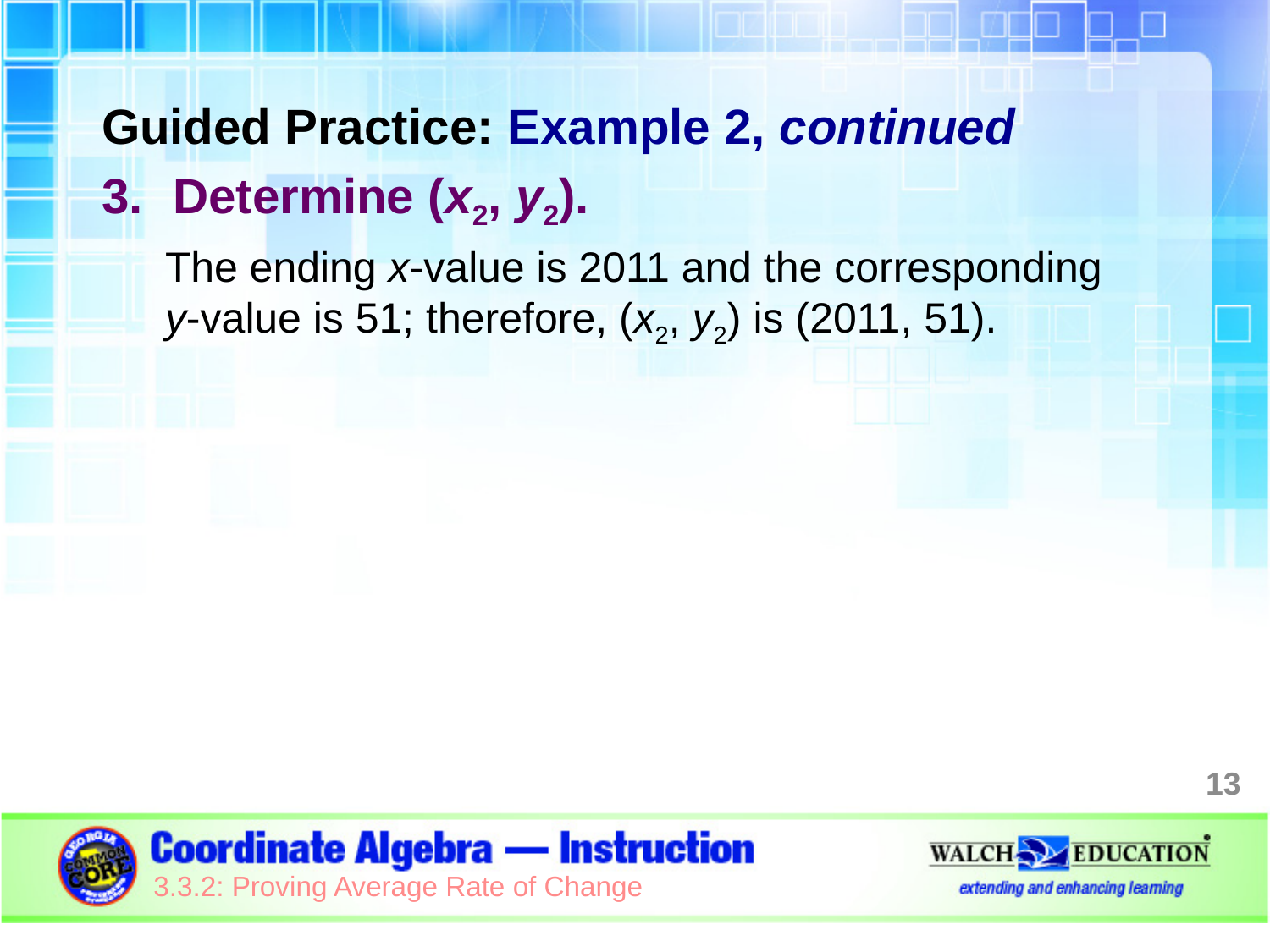

Guided Practice: Example 2, continued
Determine (x2, y2).
The ending x-value is 2011 and the corresponding
y-value is 51; therefore, (x2, y2) is (2011, 51).

13
3.3.2: Proving Average Rate of Change